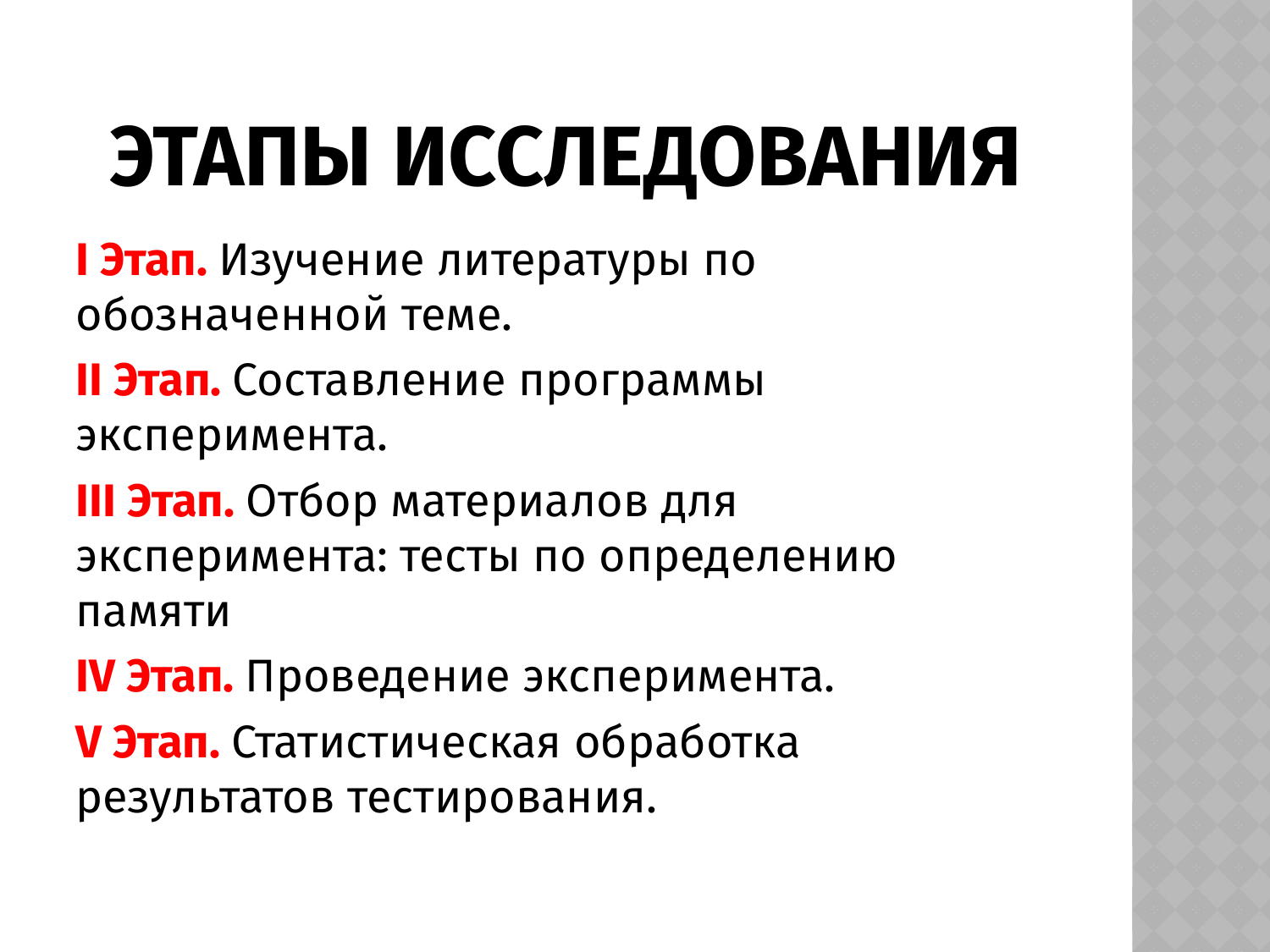

# Этапы исследования
I Этап. Изучение литературы по обозначенной теме.
II Этап. Составление программы эксперимента.
III Этап. Отбор материалов для эксперимента: тесты по определению памяти
IV Этап. Проведение эксперимента.
V Этап. Статистическая обработка результатов тестирования.